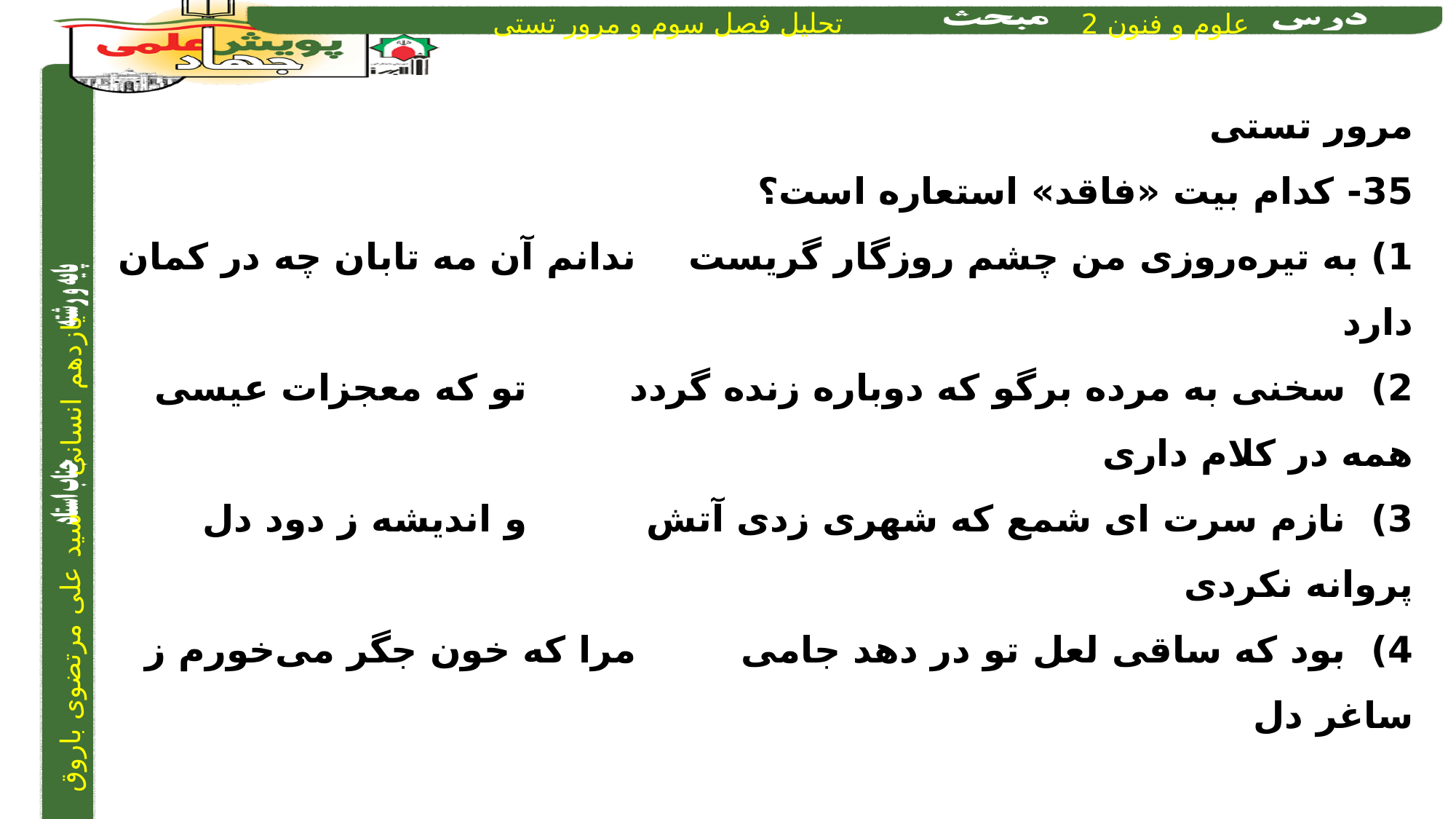

مرور تستی
35- کدام بیت «فاقد» استعاره است؟
1) به تیره‌روزی من چشم روزگار گریست 	 	 ندانم آن مه تابان چه در کمان دارد
2)  سخنی به مرده برگو که دوباره زنده گردد	 	 تو که معجزات عیسی همه در کلام داری
3)  نازم سرت ای شمع که شهری زدی آتش	 	 و اندیشه ز دود دل پروانه نکردی
4)  بود که ساقی لعل تو در دهد جامی	 	 مرا که خون جگر می‌خورم ز ساغر دل

2